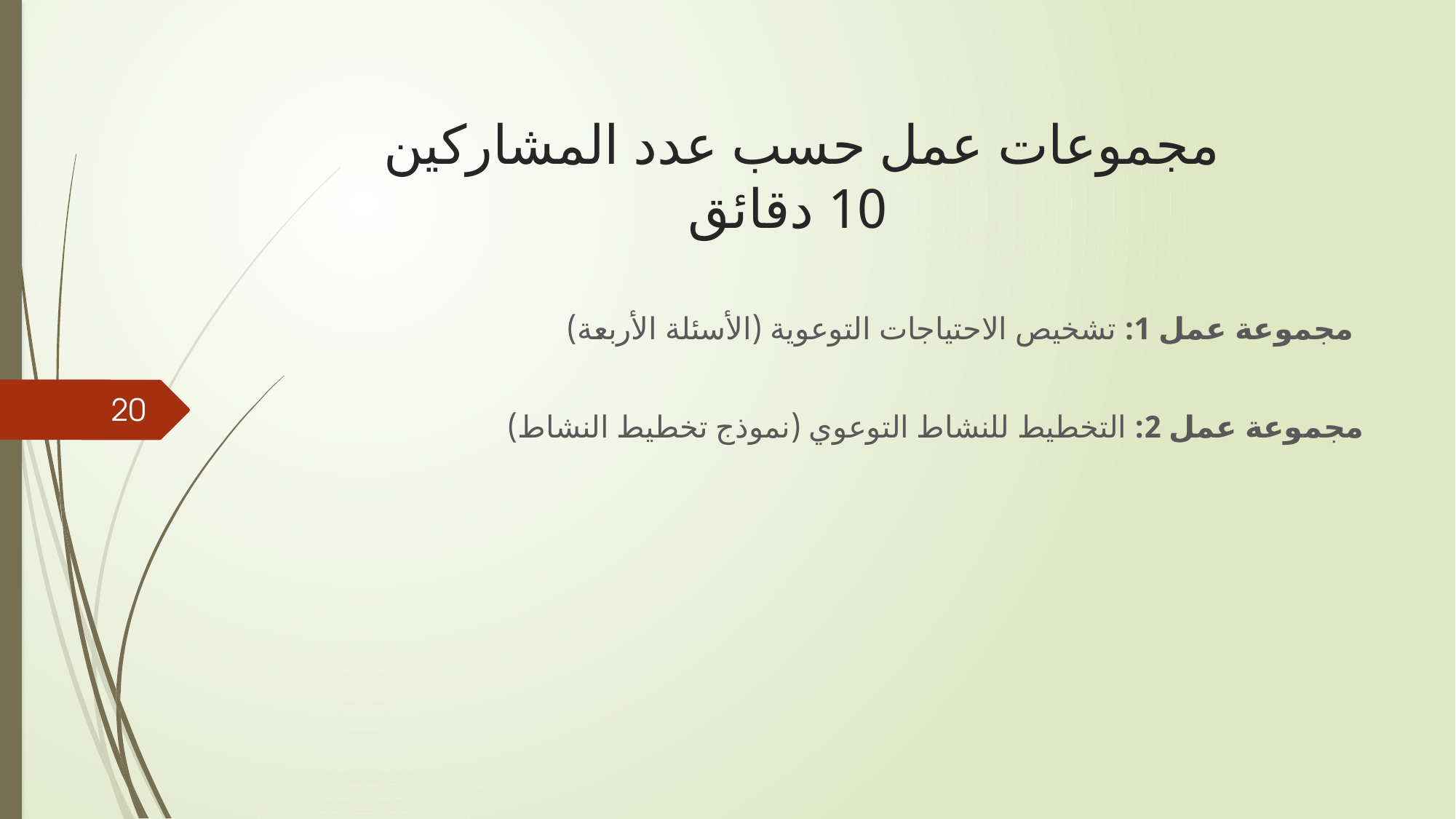

# مجموعات عمل حسب عدد المشاركين 10 دقائق
مجموعة عمل 1: تشخيص الاحتياجات التوعوية (الأسئلة الأربعة)
20
مجموعة عمل 2: التخطيط للنشاط التوعوي (نموذج تخطيط النشاط)